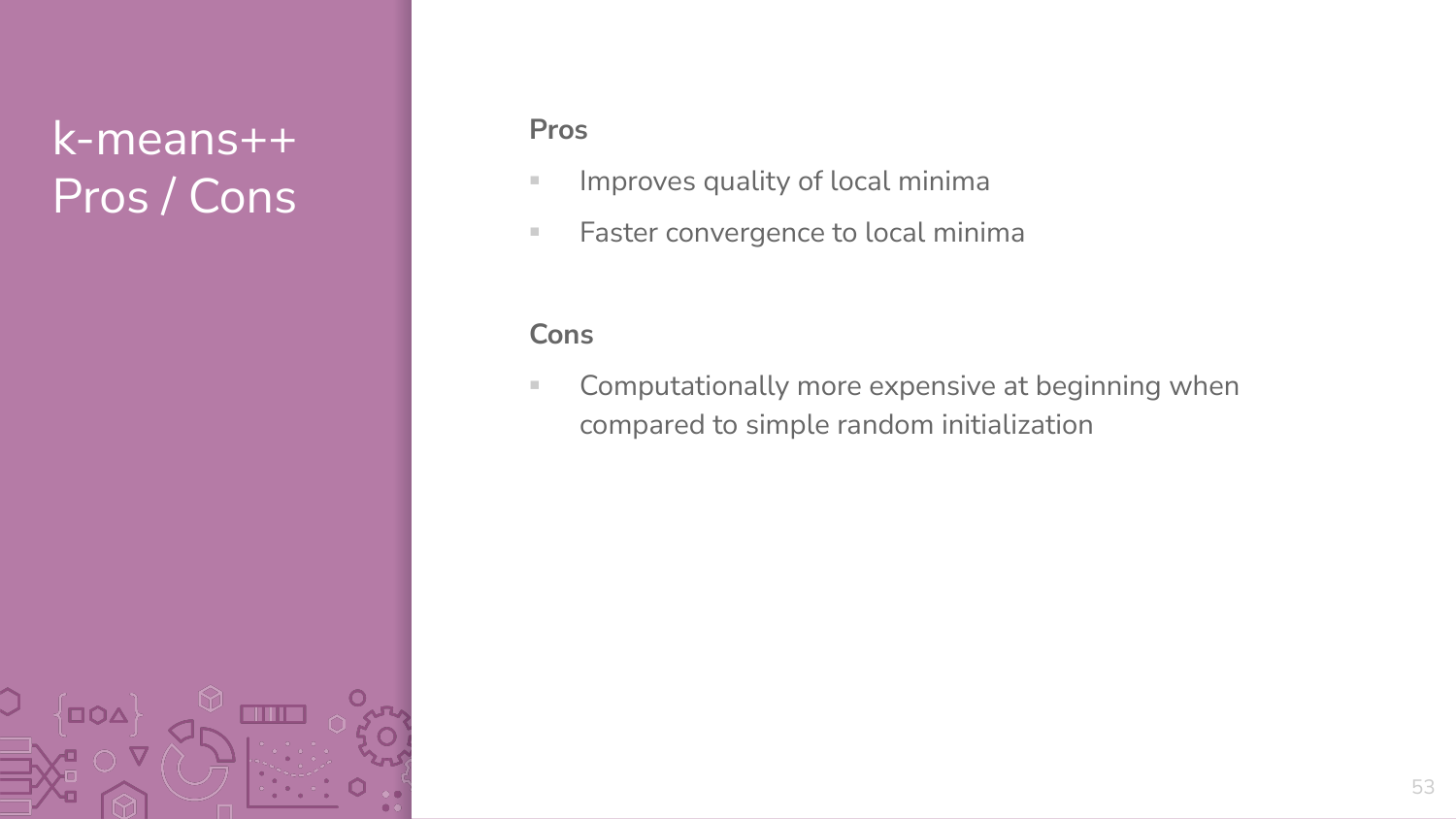

# k-means++ Pros / Cons
Pros
Improves quality of local minima
Faster convergence to local minima

Cons
Computationally more expensive at beginning when compared to simple random initialization
53